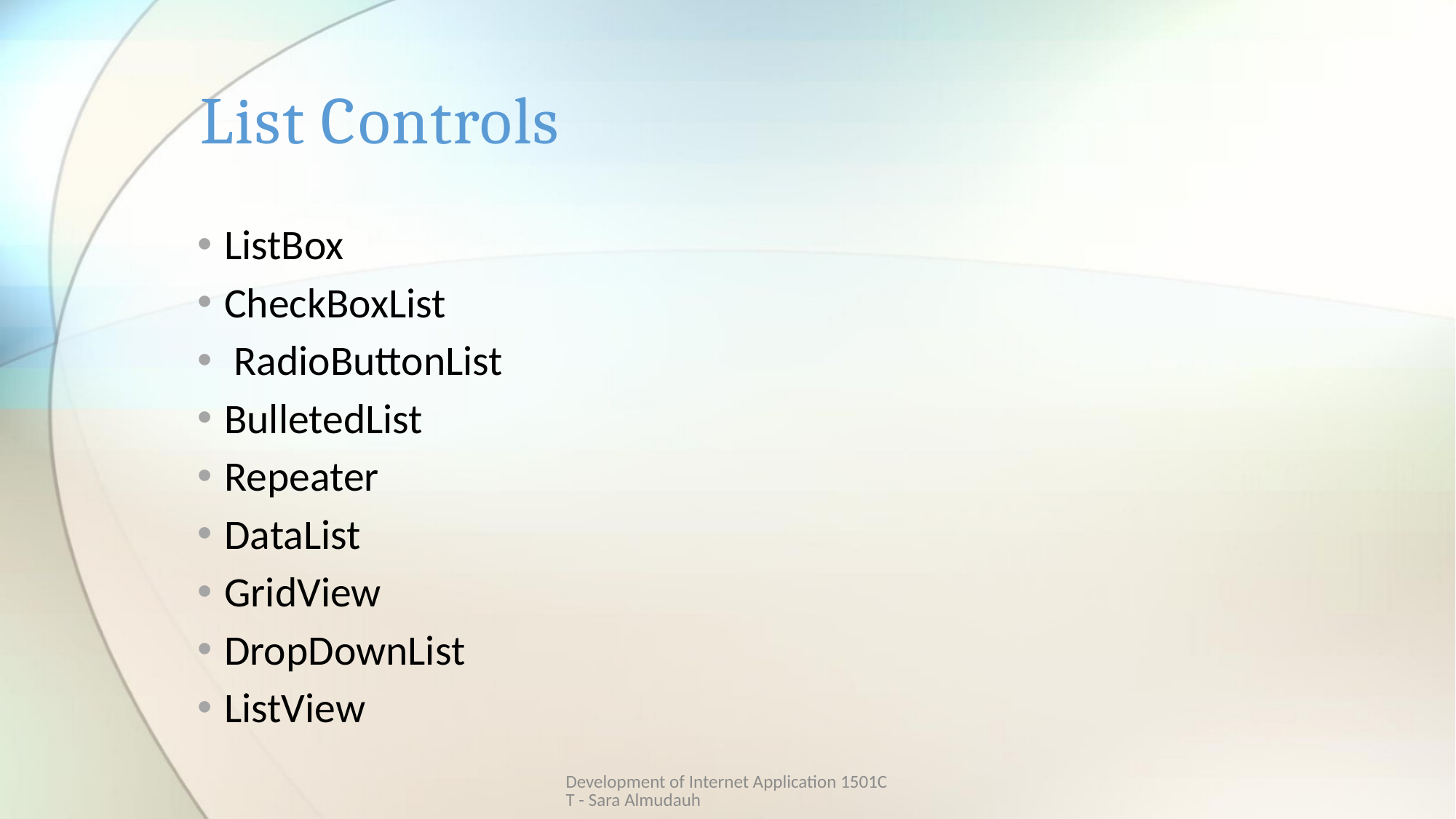

# List Controls
ListBox
CheckBoxList
 RadioButtonList
BulletedList
Repeater
DataList
GridView
DropDownList
ListView
Development of Internet Application 1501CT - Sara Almudauh